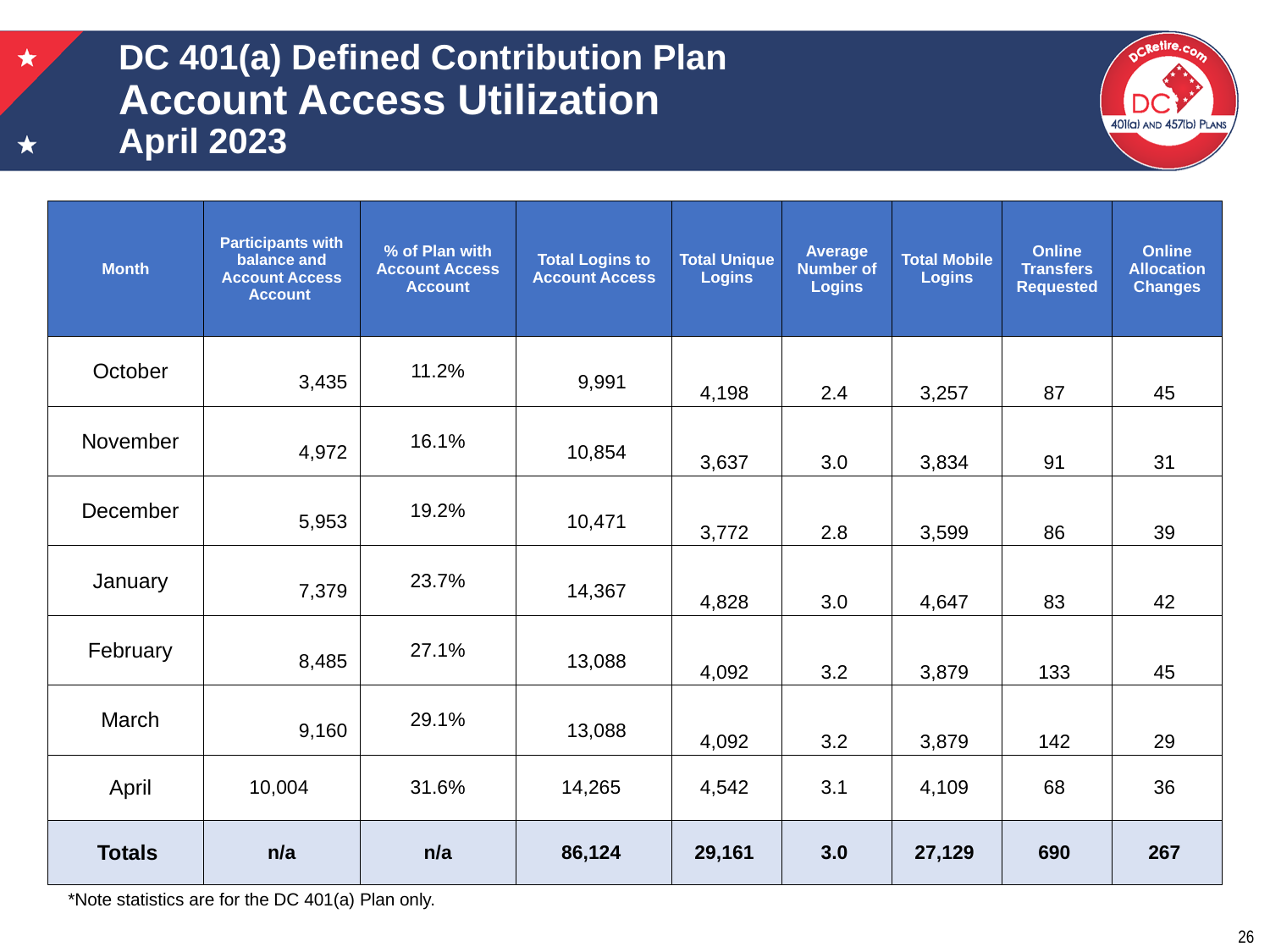

# DC 401(a) Defined Contribution Plan Account Access Utilization April 2023
| Month | Participants with balance and Account Access Account | % of Plan with Account Access Account | Total Logins to Account Access | Total Unique Logins | Average Number of Logins | Total Mobile Logins | Online Transfers Requested | Online Allocation Changes |
| --- | --- | --- | --- | --- | --- | --- | --- | --- |
| October | 3,435 | 11.2% | 9,991 | 4,198 | 2.4 | 3,257 | 87 | 45 |
| November | 4,972 | 16.1% | 10,854 | 3,637 | 3.0 | 3,834 | 91 | 31 |
| December | 5,953 | 19.2% | 10,471 | 3,772 | 2.8 | 3,599 | 86 | 39 |
| January | 7,379 | 23.7% | 14,367 | 4,828 | 3.0 | 4,647 | 83 | 42 |
| February | 8,485 | 27.1% | 13,088 | 4,092 | 3.2 | 3,879 | 133 | 45 |
| March | 9,160 | 29.1% | 13,088 | 4,092 | 3.2 | 3,879 | 142 | 29 |
| April | 10,004 | 31.6% | 14,265 | 4,542 | 3.1 | 4,109 | 68 | 36 |
| Totals | n/a | n/a | 86,124 | 29,161 | 3.0 | 27,129 | 690 | 267 |
*Note statistics are for the DC 401(a) Plan only.